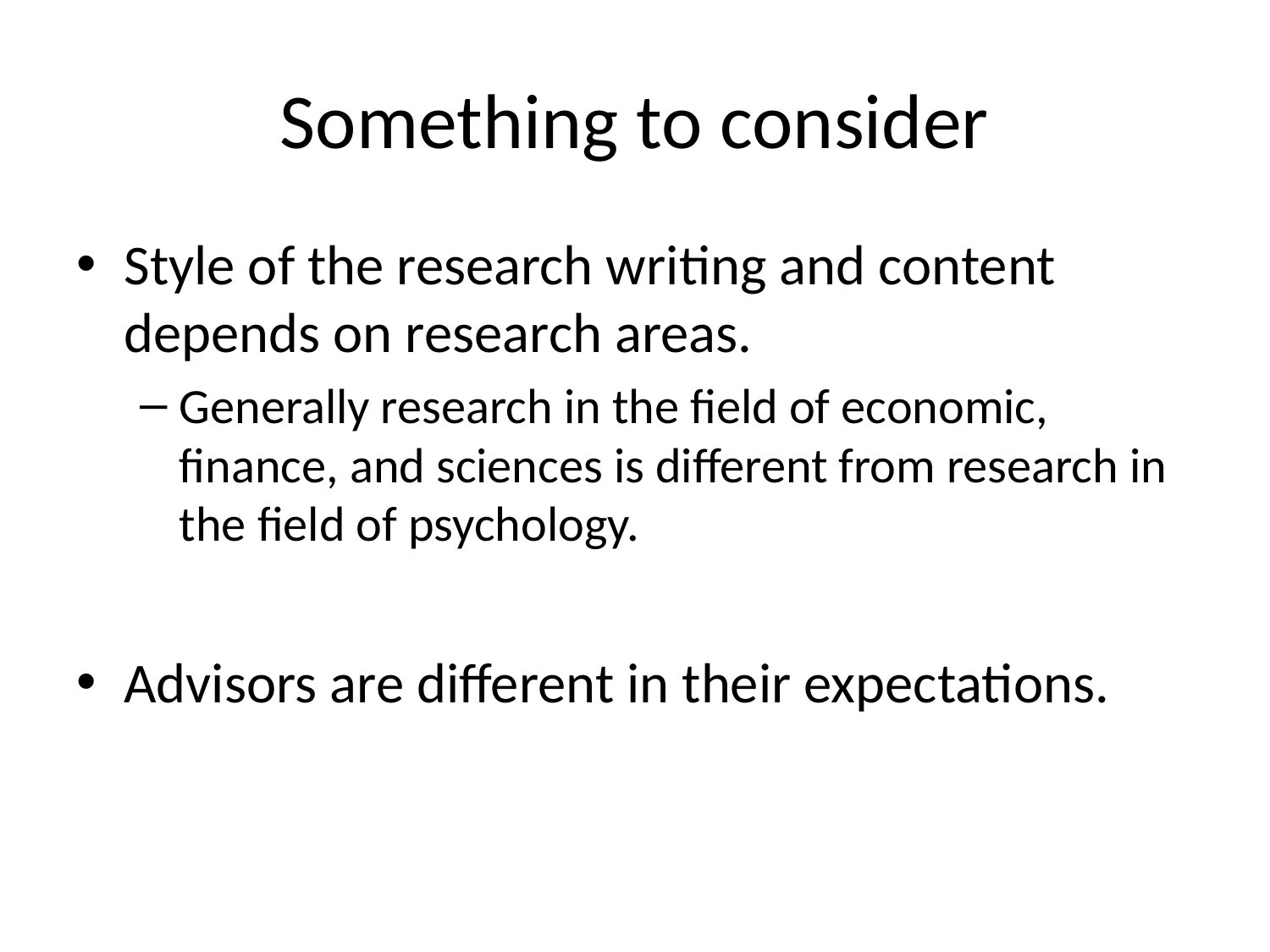

# Something to consider
Style of the research writing and content depends on research areas.
Generally research in the field of economic, finance, and sciences is different from research in the field of psychology.

Advisors are different in their expectations.